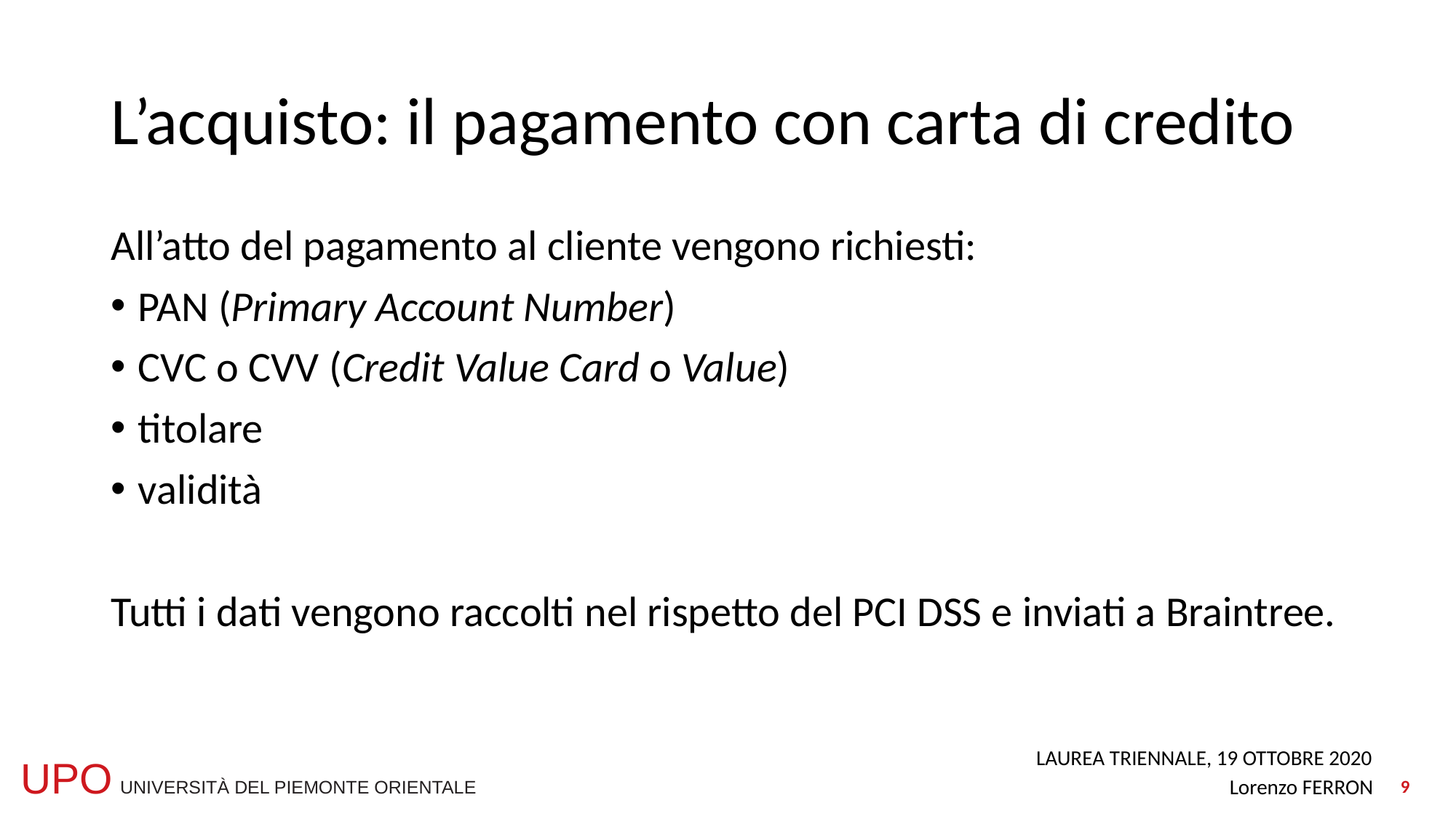

# L’acquisto: il pagamento con carta di credito
All’atto del pagamento al cliente vengono richiesti:
PAN (Primary Account Number)
CVC o CVV (Credit Value Card o Value)
titolare
validità

Tutti i dati vengono raccolti nel rispetto del PCI DSS e inviati a Braintree.
9